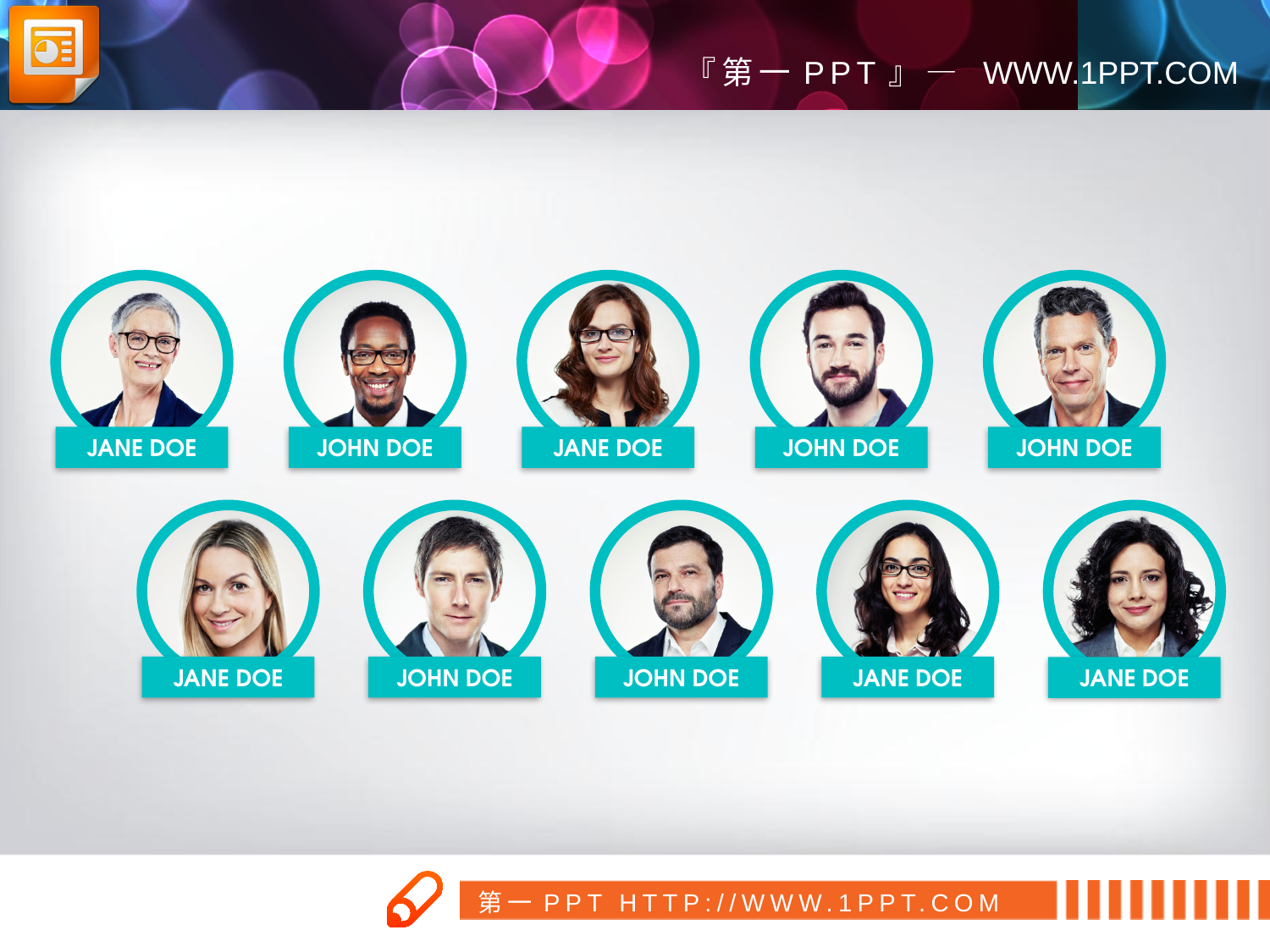

JANE DOE

JOHN DOE

JANE DOE

JOHN DOE

JOHN DOE

JANE DOE

JOHN DOE

JOHN DOE

JANE DOE

JANE DOE